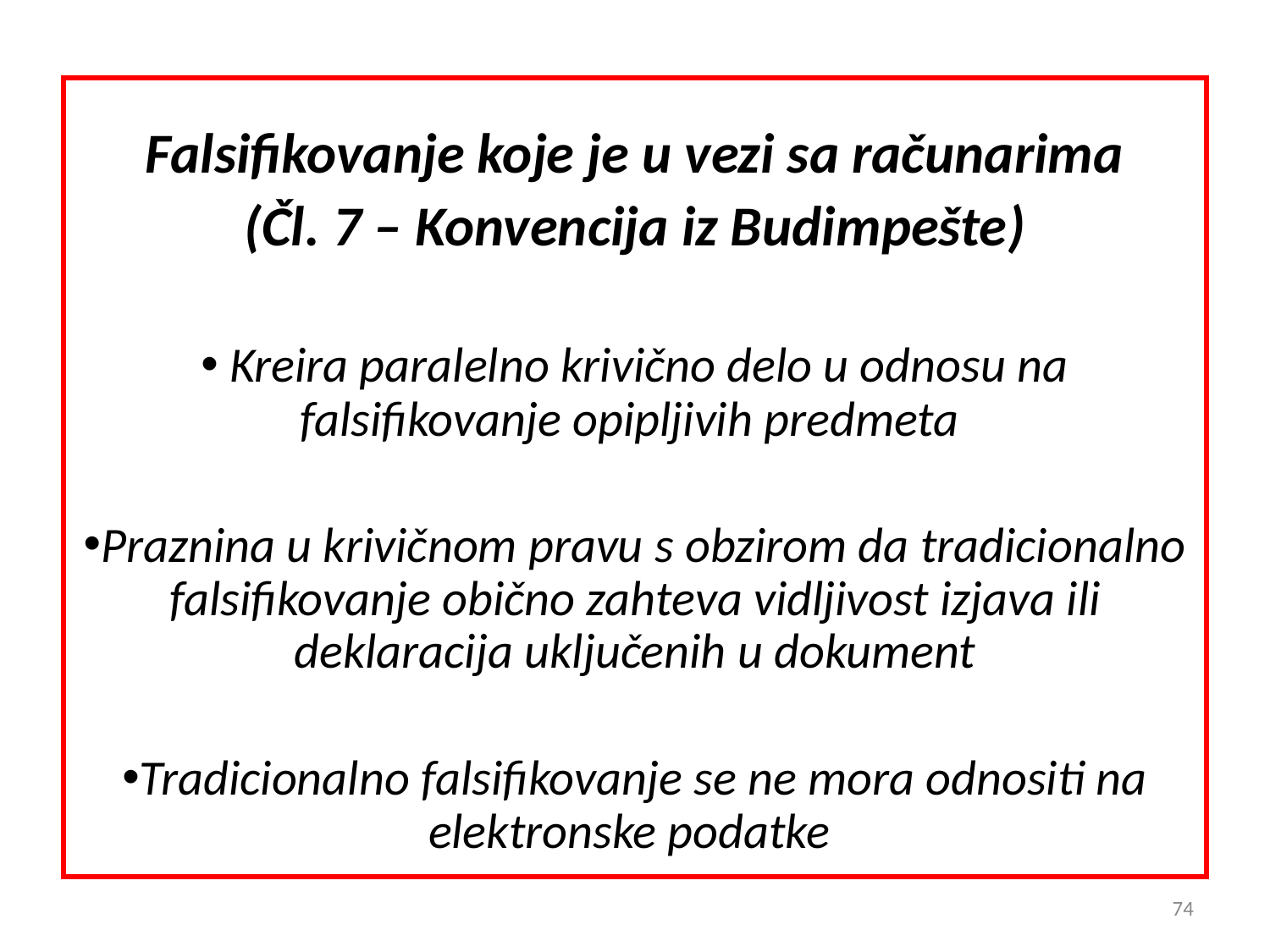

Falsifikovanje koje je u vezi sa računarima
(Čl. 7 – Konvencija iz Budimpešte)

 Kreira paralelno krivično delo u odnosu na falsifikovanje opipljivih predmeta

Praznina u krivičnom pravu s obzirom da tradicionalno falsifikovanje obično zahteva vidljivost izjava ili deklaracija uključenih u dokument

Tradicionalno falsifikovanje se ne mora odnositi na elektronske podatke
74